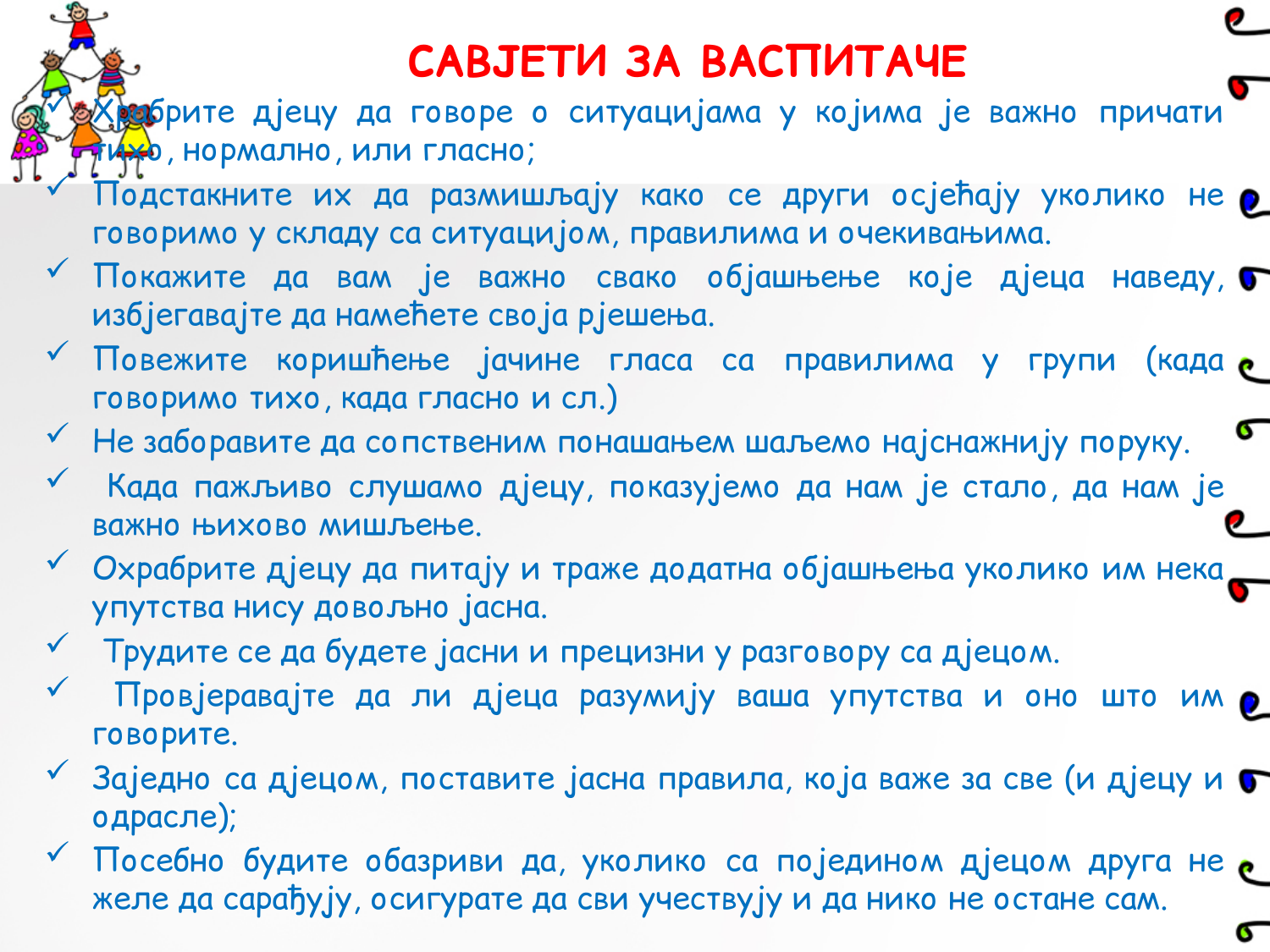

# САВЈЕТИ ЗА ВАСПИТАЧЕ
Храбрите дјецу да говоре о ситуацијама у којима је важно причати тихо, нормално, или гласно;
Подстакните их да размишљају како се други осјећају уколико не говоримо у складу са ситуацијом, правилима и очекивањима.
Покажите да вам је важно свако објашњење које дјеца наведу, избјегавајте да намећете своја рјешења.
Повежите коришћење јачине гласа са правилима у групи (када говоримо тихо, када гласно и сл.)
Не заборавите да сопственим понашањем шаљемо најснажнију поруку.
 Када пажљиво слушамо дјецу, показујемо да нам је стало, да нам је важно њихово мишљење.
Охрабрите дјецу да питају и траже додатна објашњења уколико им нека упутства нису довољно јасна.
 Трудите се да будете јасни и прецизни у разговору са дјецом.
 Провјеравајте да ли дјеца разумију ваша упутства и оно што им говорите.
Заједно са дјецом, поставите јасна правила, која важе за све (и дјецу и одрасле);
Посебно будите обазриви да, уколико са поједином дјецом друга не желе да сарађују, осигурате да сви учествују и да нико не остане сам.